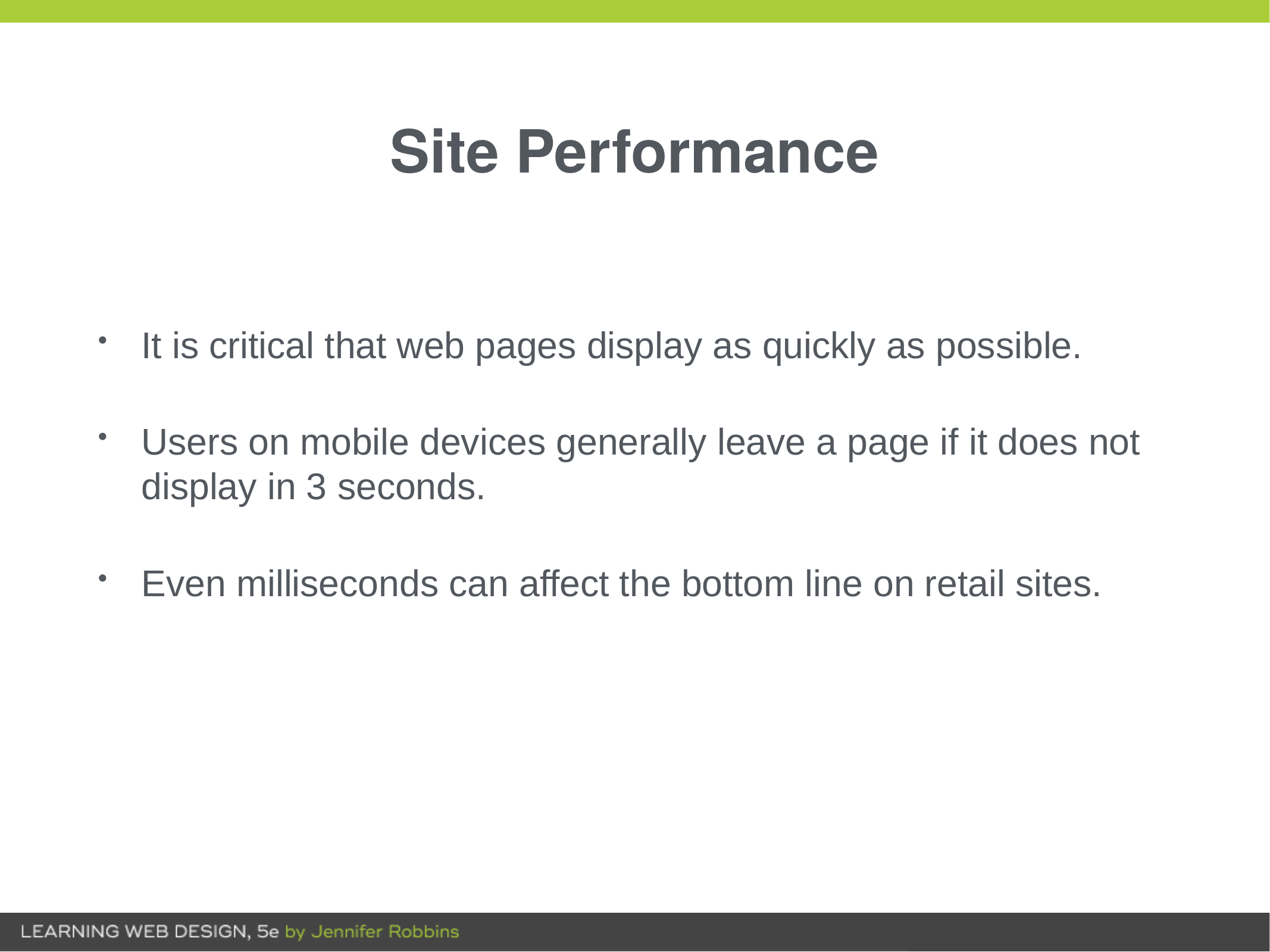

# Site Performance
It is critical that web pages display as quickly as possible.
Users on mobile devices generally leave a page if it does not display in 3 seconds.
Even milliseconds can affect the bottom line on retail sites.